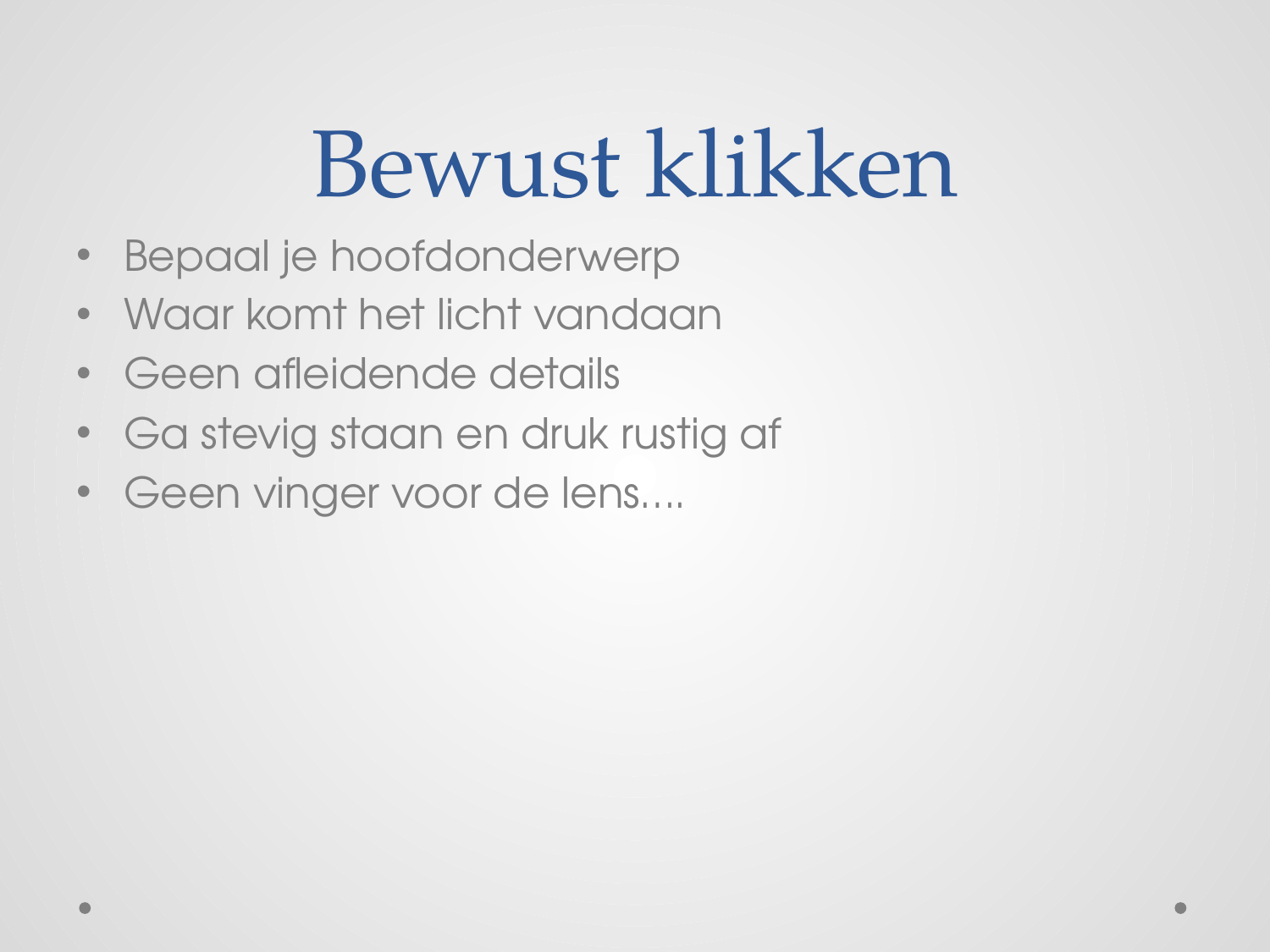

# Bewust klikken
Bepaal je hoofdonderwerp
Waar komt het licht vandaan
Geen afleidende details
Ga stevig staan en druk rustig af
Geen vinger voor de lens….